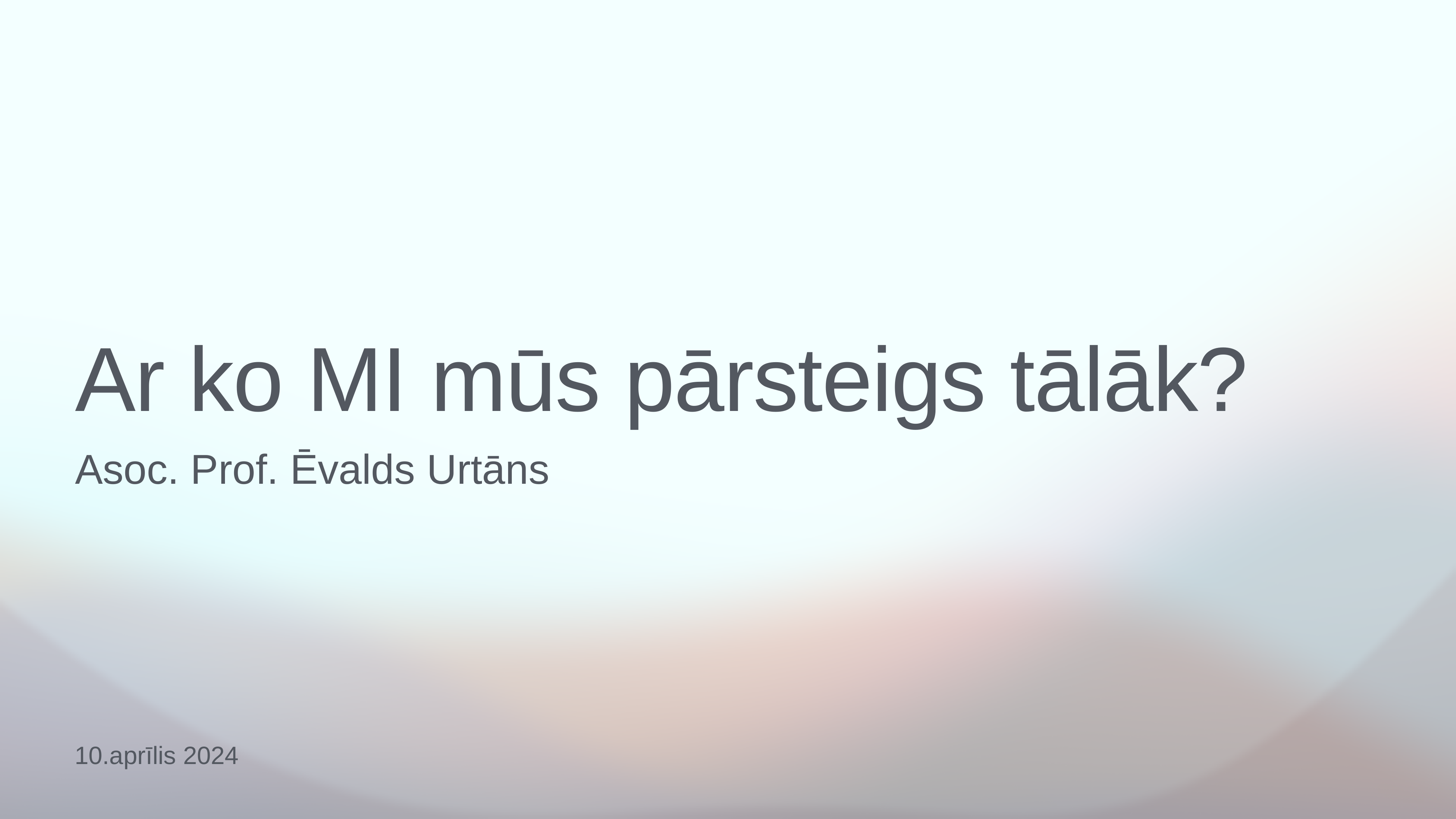

# Ar ko MI mūs pārsteigs tālāk?
Asoc. Prof. Ēvalds Urtāns
10.aprīlis 2024